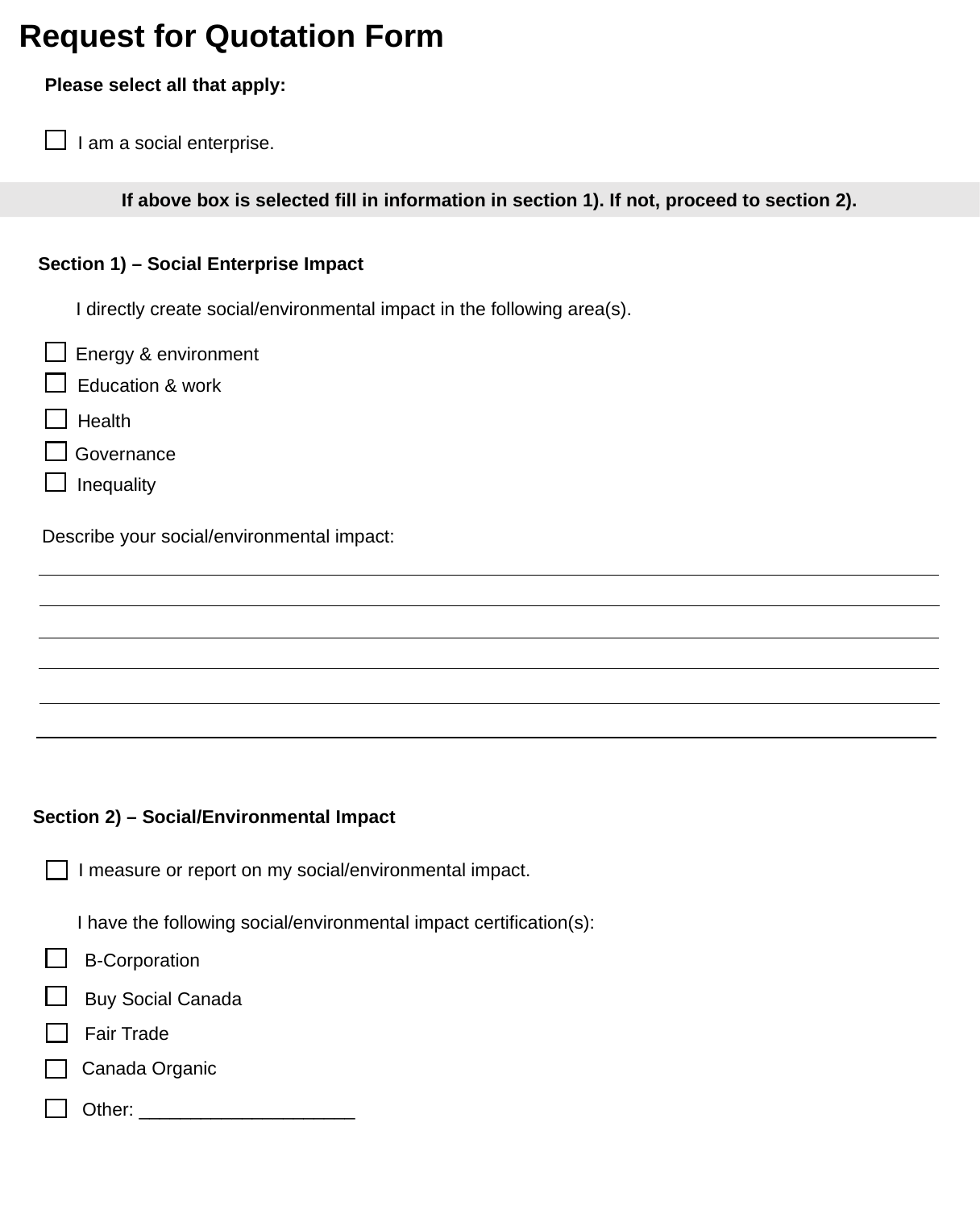

Request for Quotation Form
Please select all that apply:

I am a social enterprise.

If above box is selected fill in information in section 1). If not, proceed to section 2).
Section 1) – Social Enterprise Impact
I directly create social/environmental impact in the following area(s).
Energy & environment

Education & work

Health

Governance

Inequality

Describe your social/environmental impact:
Section 2) – Social/Environmental Impact
I measure or report on my social/environmental impact.

I have the following social/environmental impact certification(s):
B-Corporation

Buy Social Canada

Fair Trade

Canada Organic

Other: _____________________